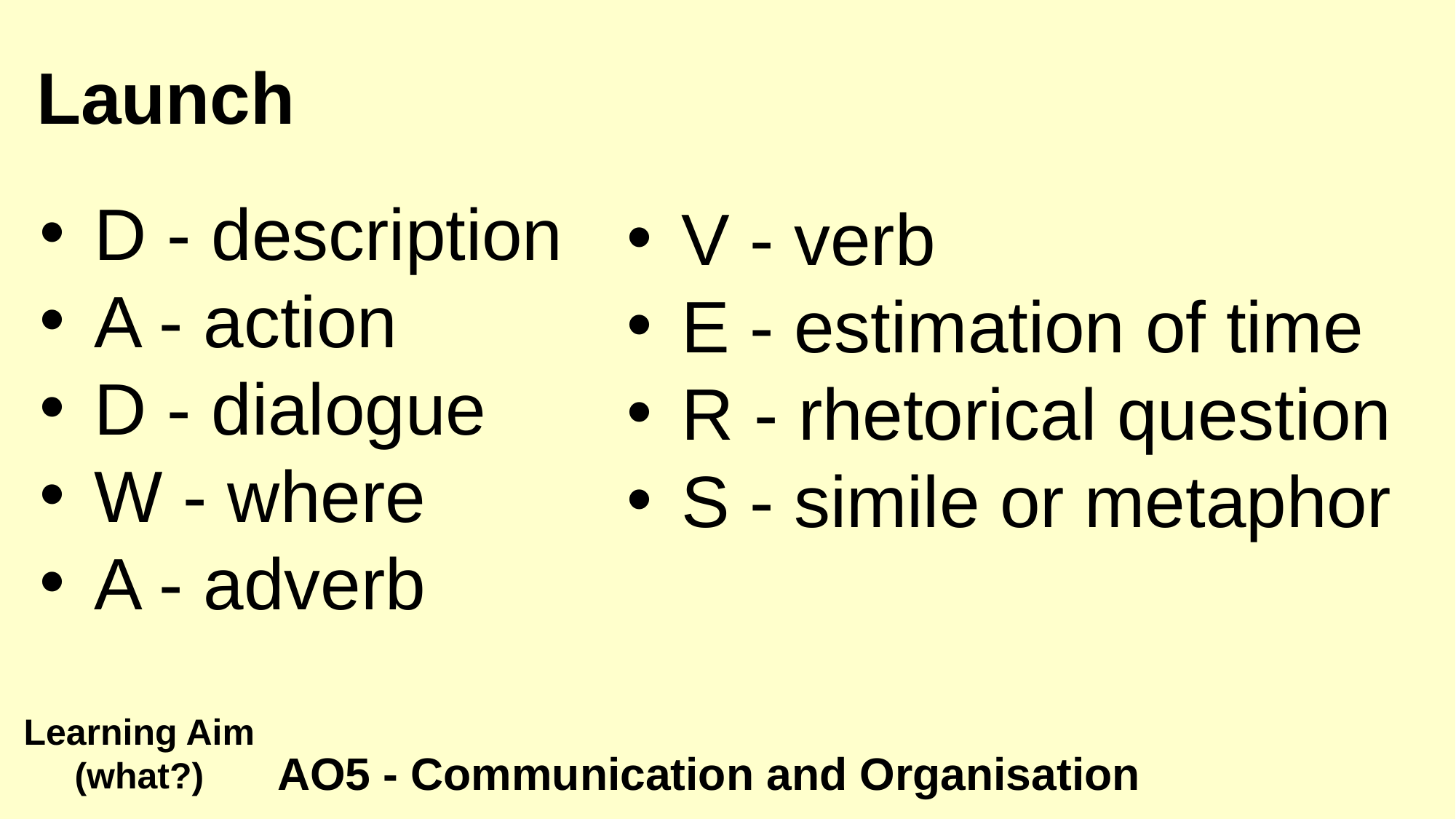

# Launch
D - description
A - action
D - dialogue
W - where
A - adverb

V - verb
E - estimation of time
R - rhetorical question
S - simile or metaphor

Learning Aim
(what?)
AO5 - Communication and Organisation